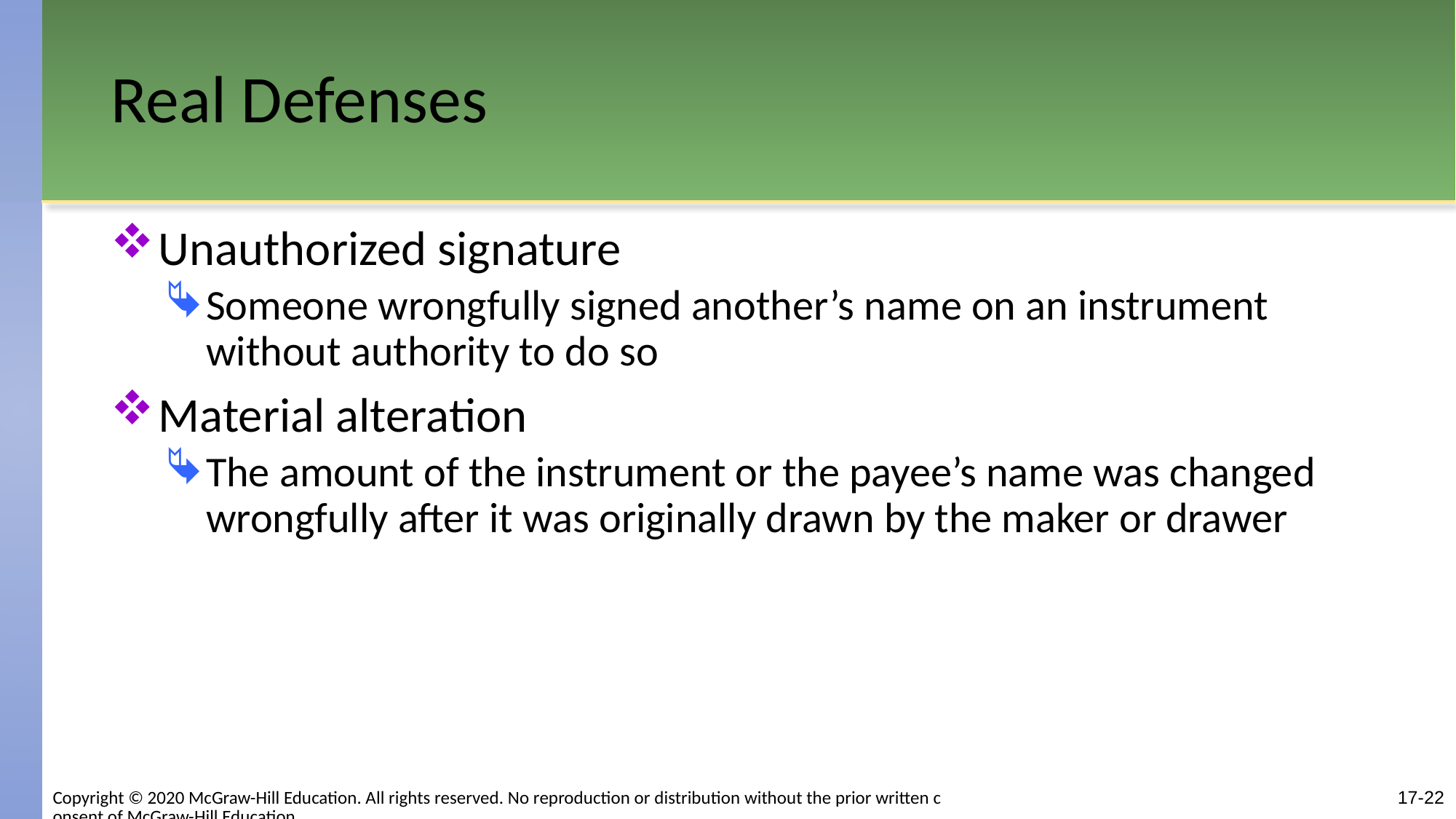

# Real Defenses
Unauthorized signature
Someone wrongfully signed another’s name on an instrument without authority to do so
Material alteration
The amount of the instrument or the payee’s name was changed wrongfully after it was originally drawn by the maker or drawer

17-22
Copyright © 2020 McGraw-Hill Education. All rights reserved. No reproduction or distribution without the prior written consent of McGraw-Hill Education.